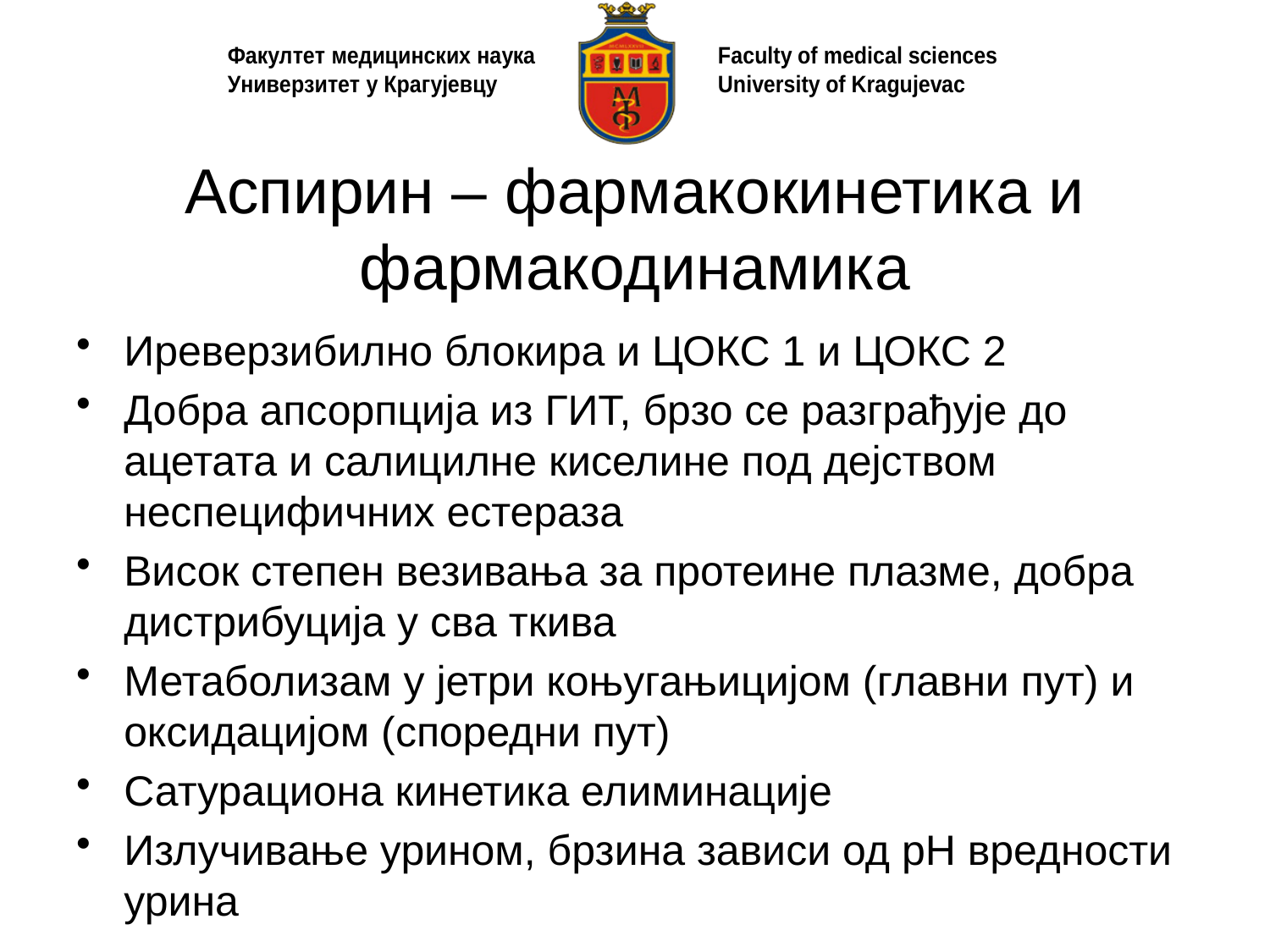

# Аспирин – фармакокинетика и фармакодинамика
Иреверзибилно блокира и ЦОКС 1 и ЦОКС 2
Добра апсорпција из ГИТ, брзо се разграђује до ацетата и салицилне киселине под дејством неспецифичних естераза
Висок степен везивања за протеине плазме, добра дистрибуција у сва ткива
Метаболизам у јетри коњугањицијом (главни пут) и оксидацијом (споредни пут)
Сатурациона кинетика елиминације
Излучивање урином, брзина зависи од рН вредности урина